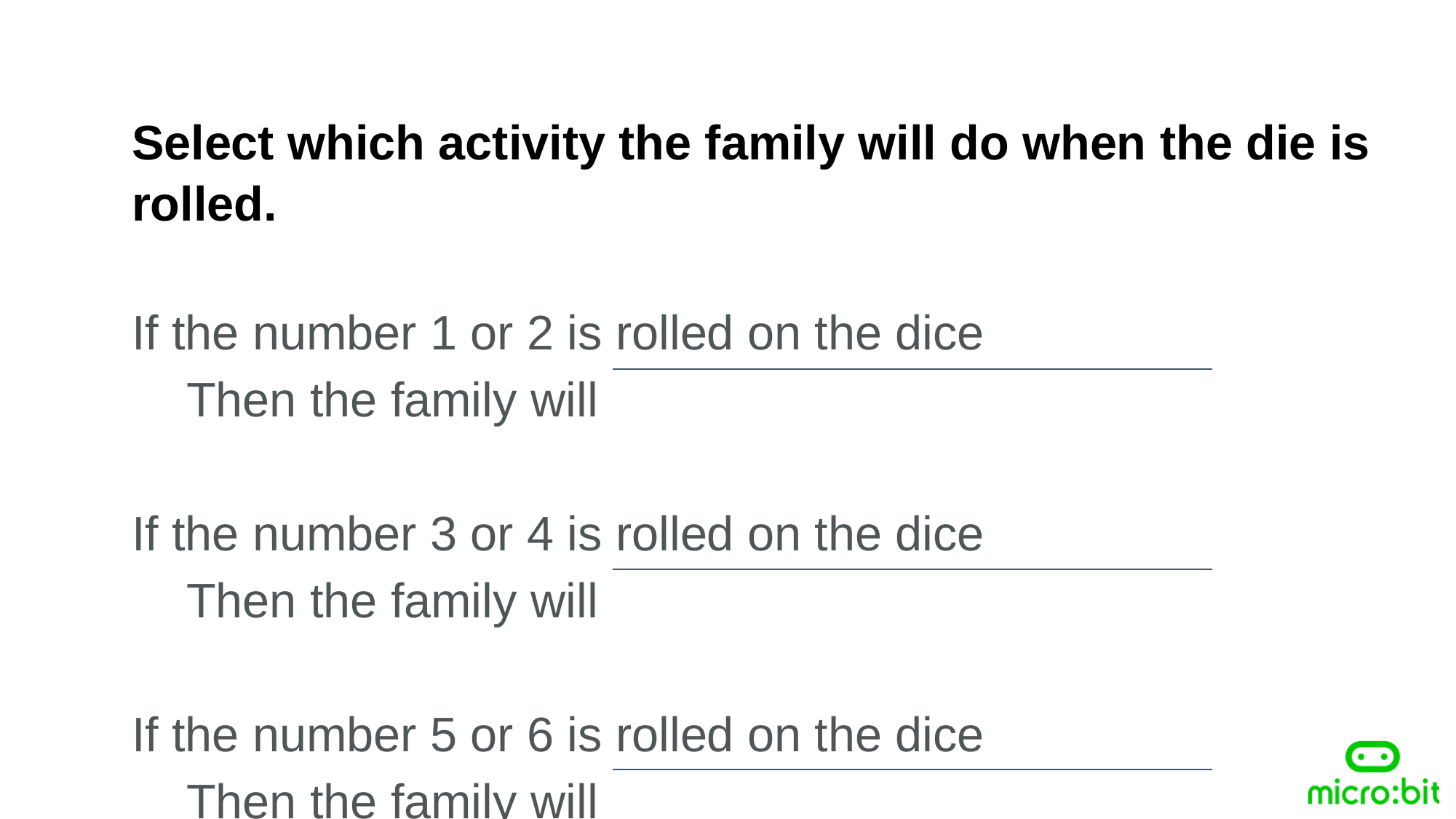

Select which activity the family will do when the die is rolled.

If the number 1 or 2 is rolled on the dice
Then the family will

If the number 3 or 4 is rolled on the dice
Then the family will

If the number 5 or 6 is rolled on the dice
Then the family will